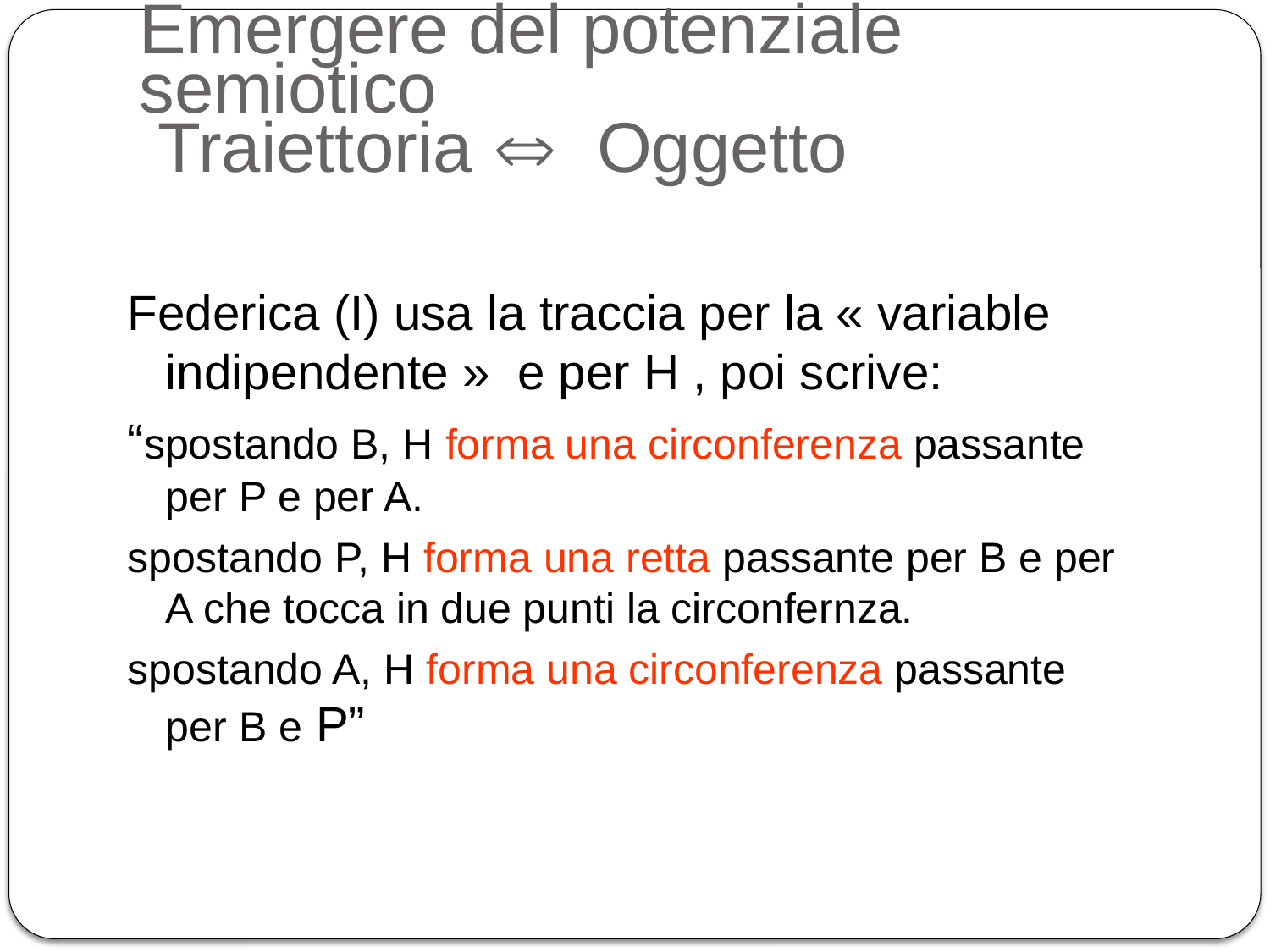

# Emergere del potenziale semiotico Traiettoria ⇔  Oggetto
Federica (I) usa la traccia per la « variable indipendente »  e per H , poi scrive:
“spostando B, H forma una circonferenza passante per P e per A.
spostando P, H forma una retta passante per B e per A che tocca in due punti la circonfernza.
spostando A, H forma una circonferenza passante per B e P”